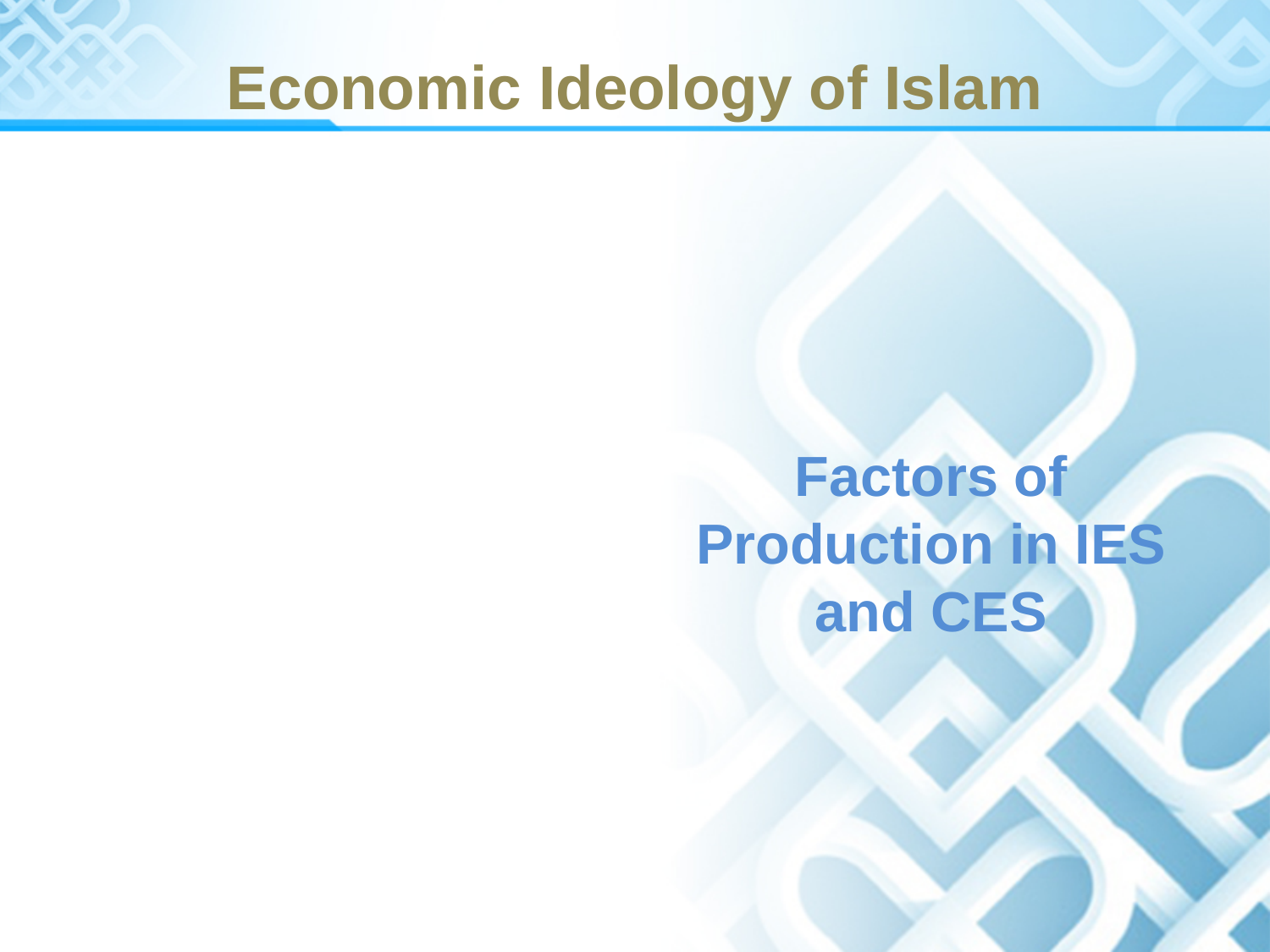

# Economic Ideology of Islam
Factors of Production in IES and CES